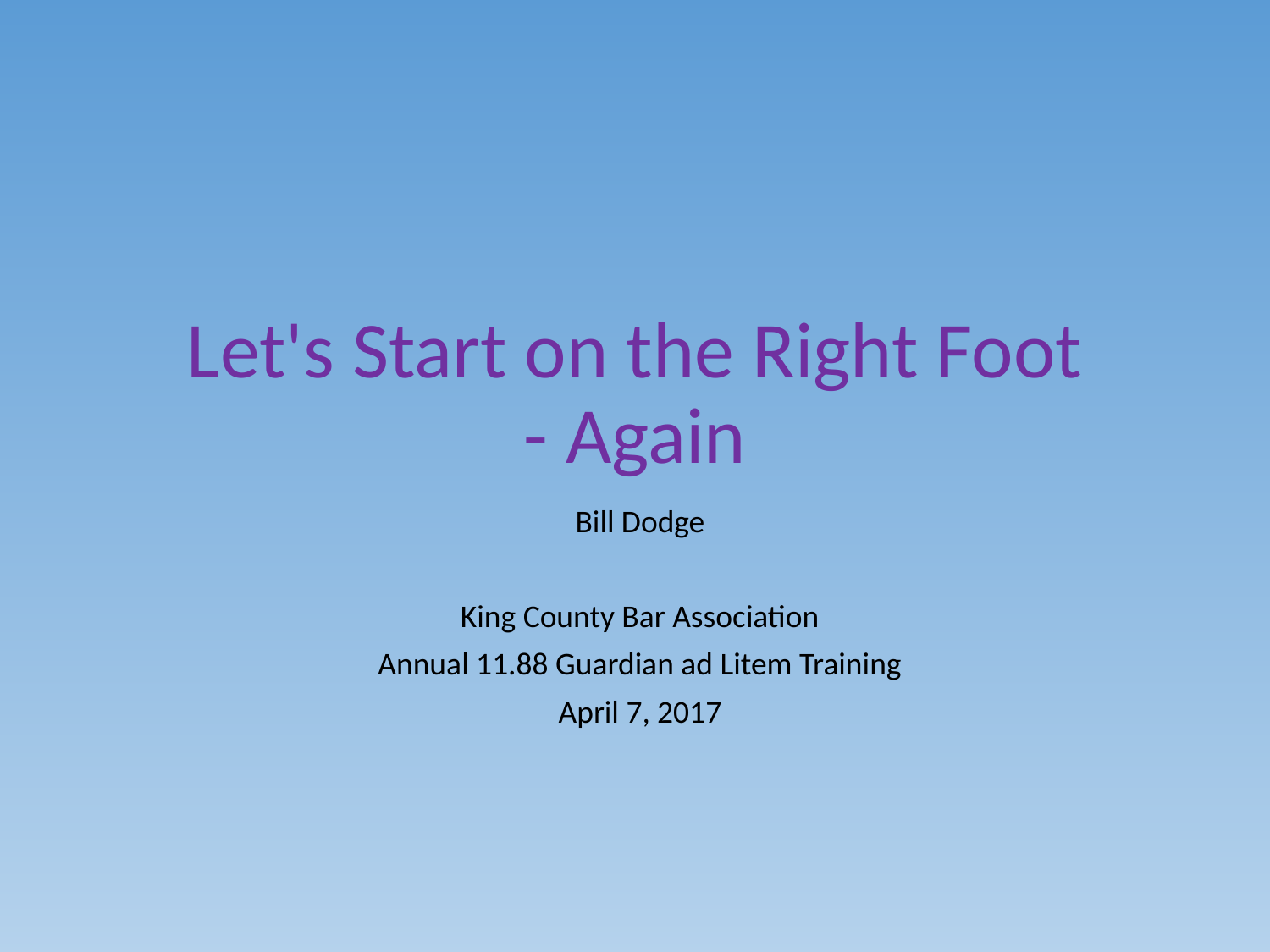

# Let's Start on the Right Foot - Again

Bill Dodge

King County Bar Association
Annual 11.88 Guardian ad Litem Training
April 7, 2017